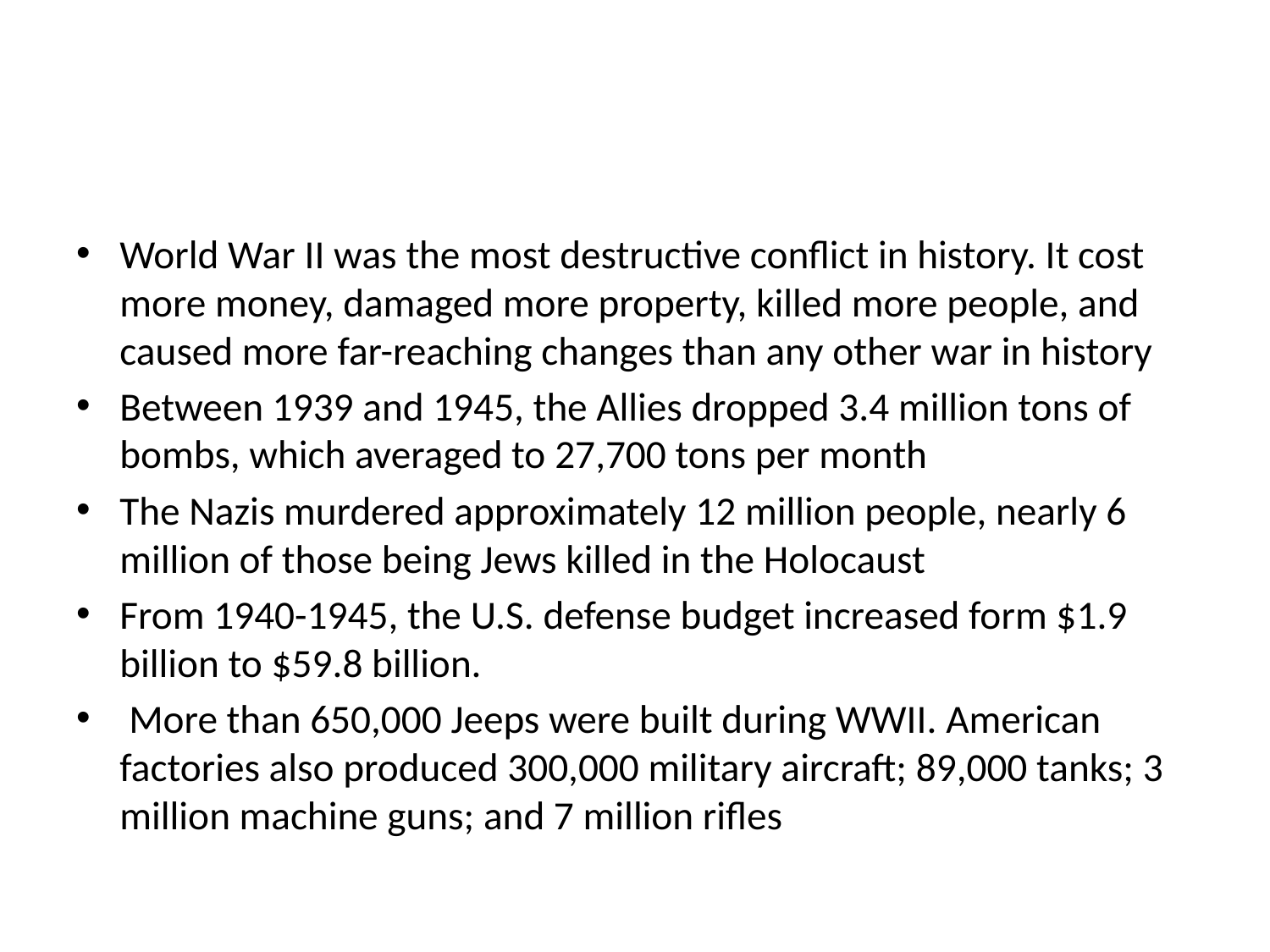

#
World War II was the most destructive conflict in history. It cost more money, damaged more property, killed more people, and caused more far-reaching changes than any other war in history
Between 1939 and 1945, the Allies dropped 3.4 million tons of bombs, which averaged to 27,700 tons per month
The Nazis murdered approximately 12 million people, nearly 6 million of those being Jews killed in the Holocaust
From 1940-1945, the U.S. defense budget increased form $1.9 billion to $59.8 billion.
 More than 650,000 Jeeps were built during WWII. American factories also produced 300,000 military aircraft; 89,000 tanks; 3 million machine guns; and 7 million rifles